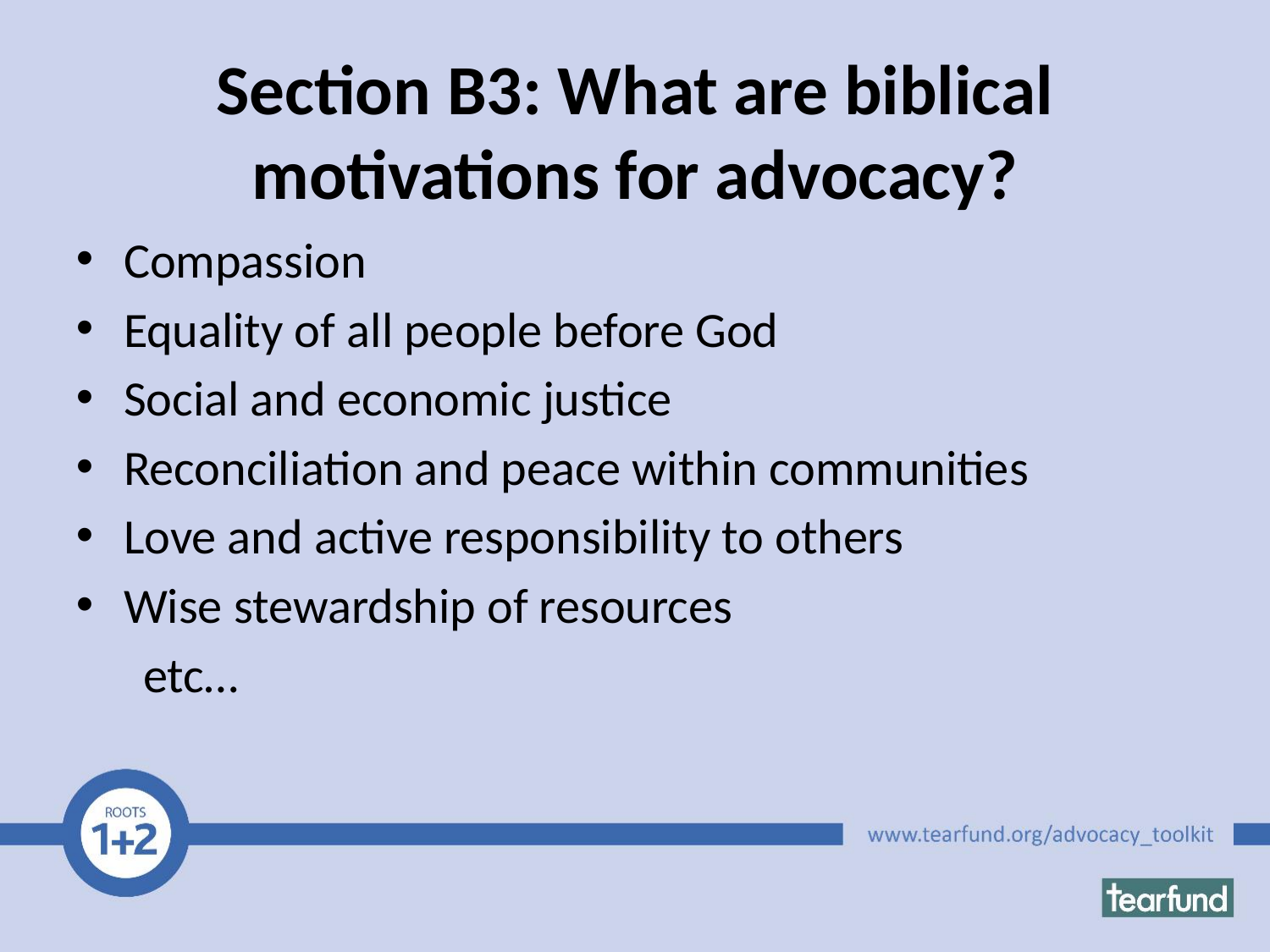

# Section B3: What are biblical motivations for advocacy?
Compassion
Equality of all people before God
Social and economic justice
Reconciliation and peace within communities
Love and active responsibility to others
Wise stewardship of resources
      etc…